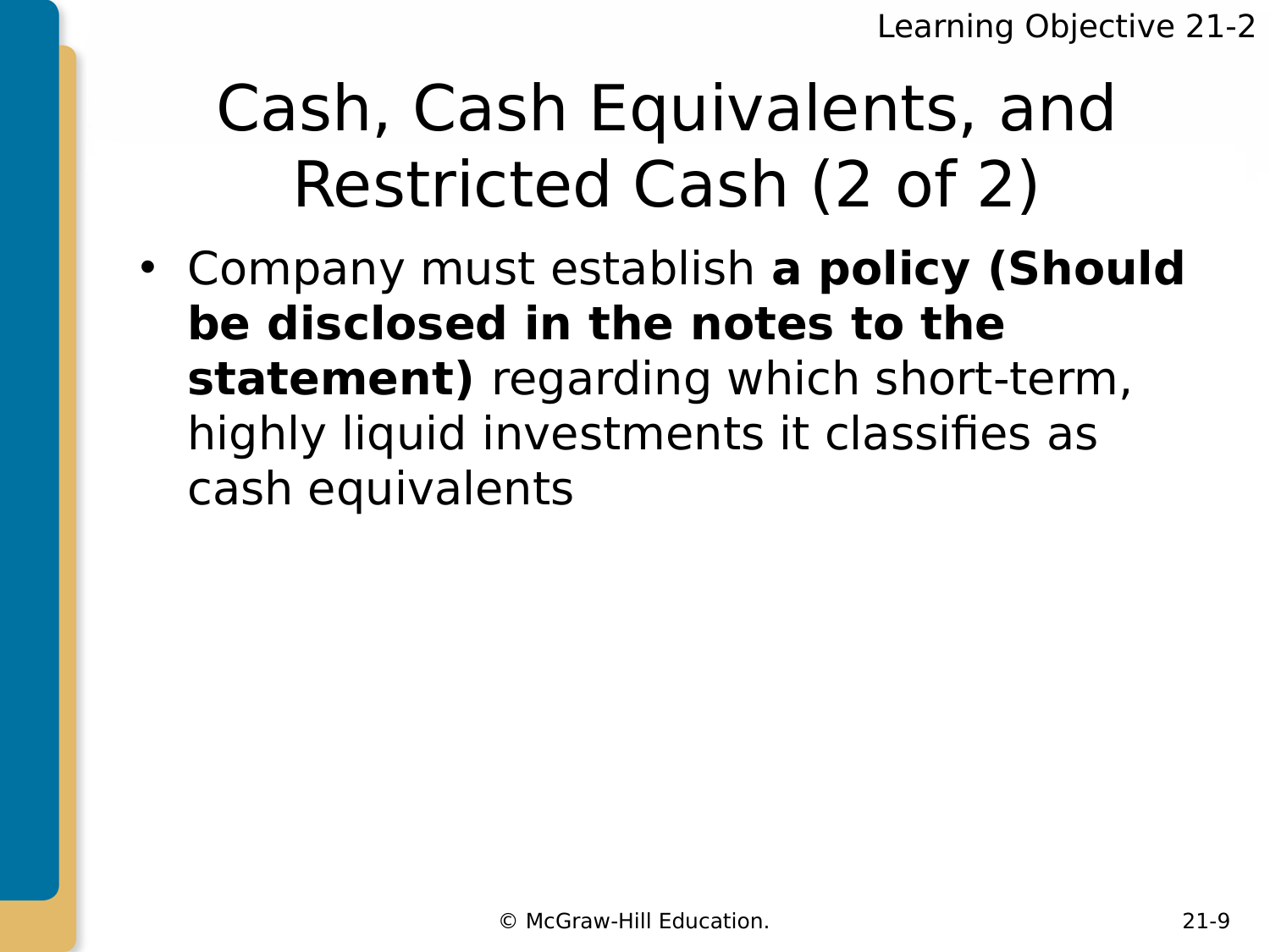

Learning Objective 21-2
# Cash, Cash Equivalents, and Restricted Cash (2 of 2)
Company must establish a policy (Should be disclosed in the notes to the statement) regarding which short-term, highly liquid investments it classifies as cash equivalents